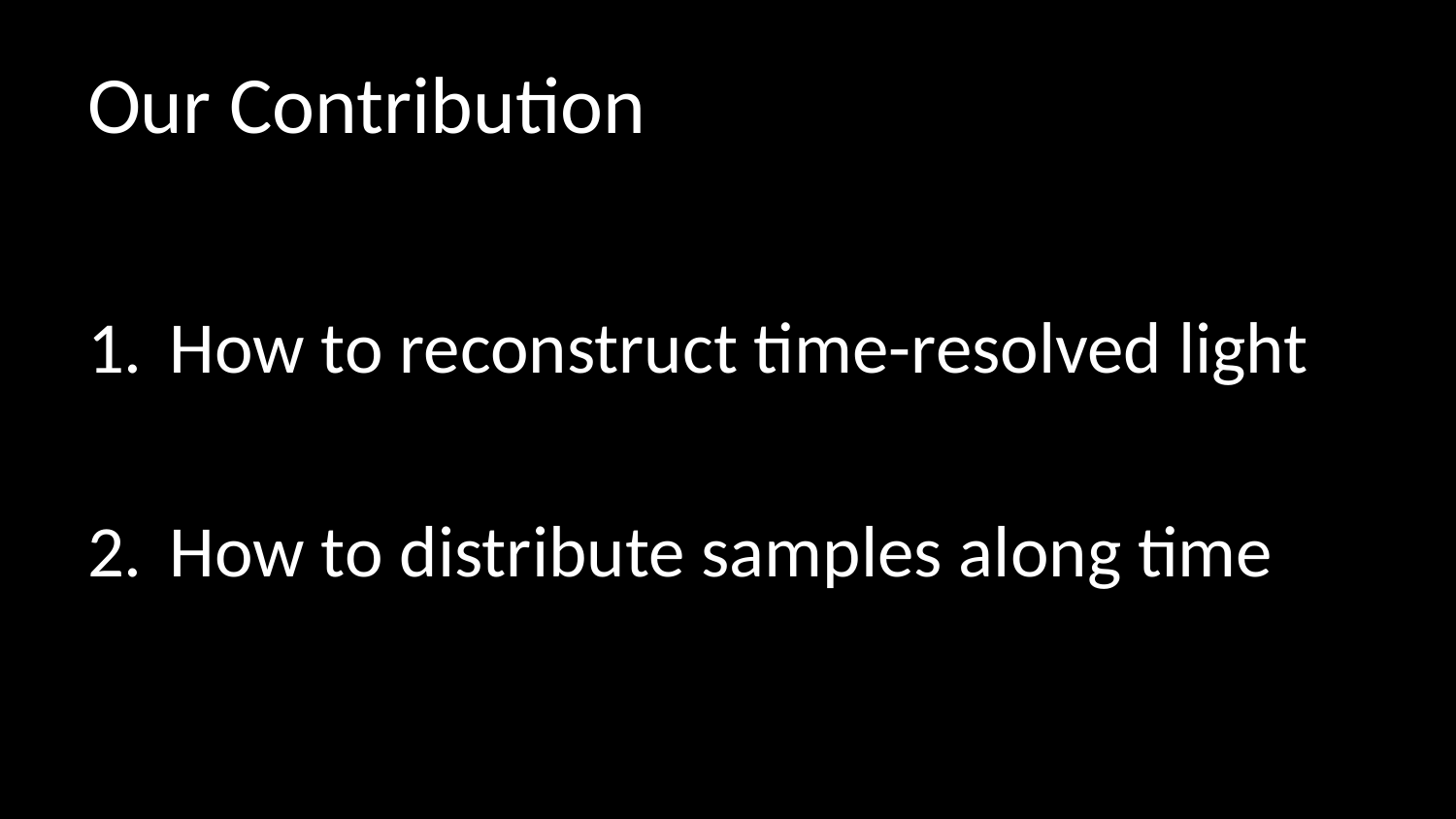

# Our Contribution

How to reconstruct time-resolved light

How to distribute samples along time